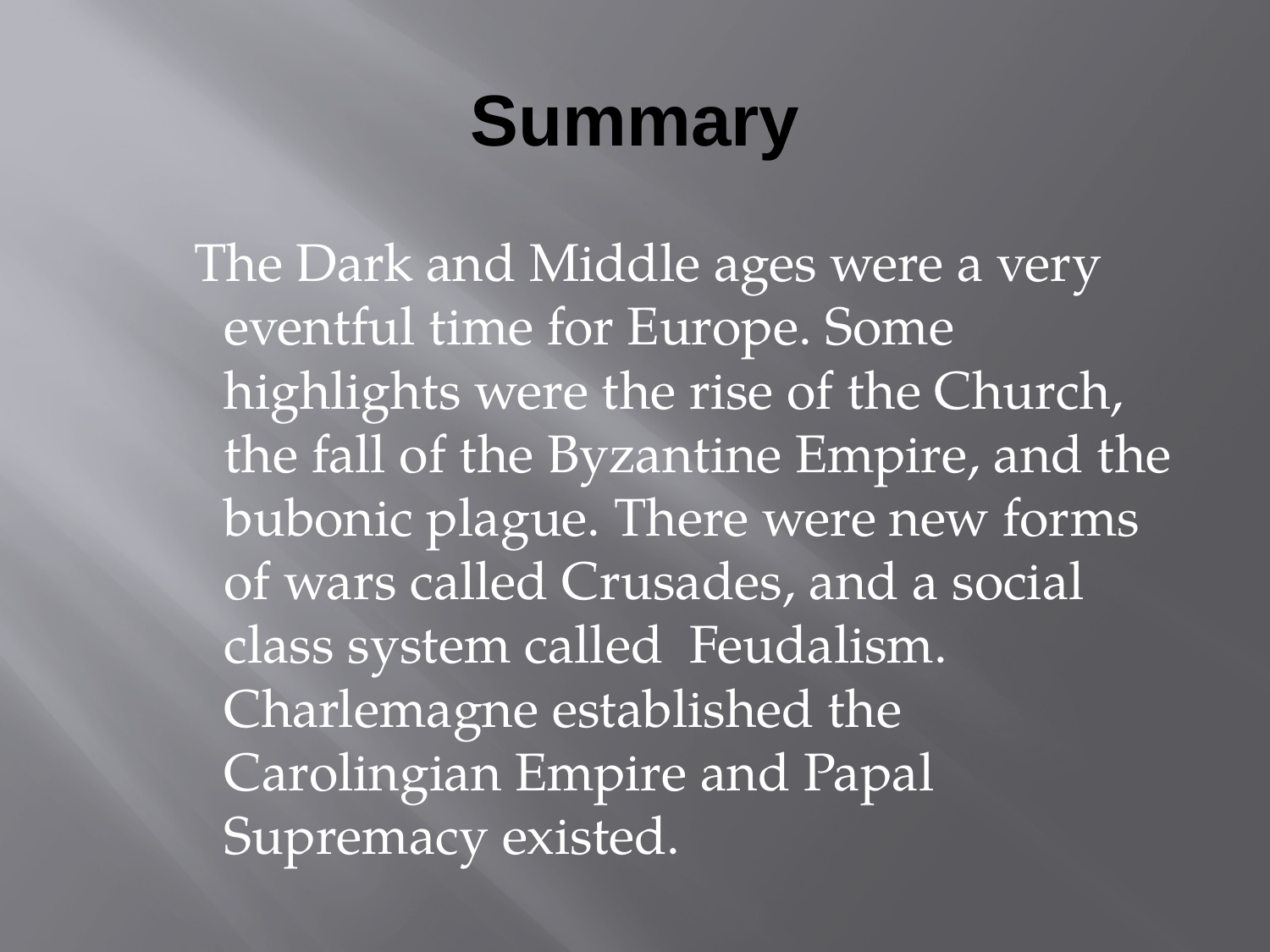

# Summary
The Dark and Middle ages were a very eventful time for Europe. Some highlights were the rise of the Church, the fall of the Byzantine Empire, and the bubonic plague. There were new forms of wars called Crusades, and a social class system called  Feudalism. Charlemagne established the Carolingian Empire and Papal Supremacy existed.